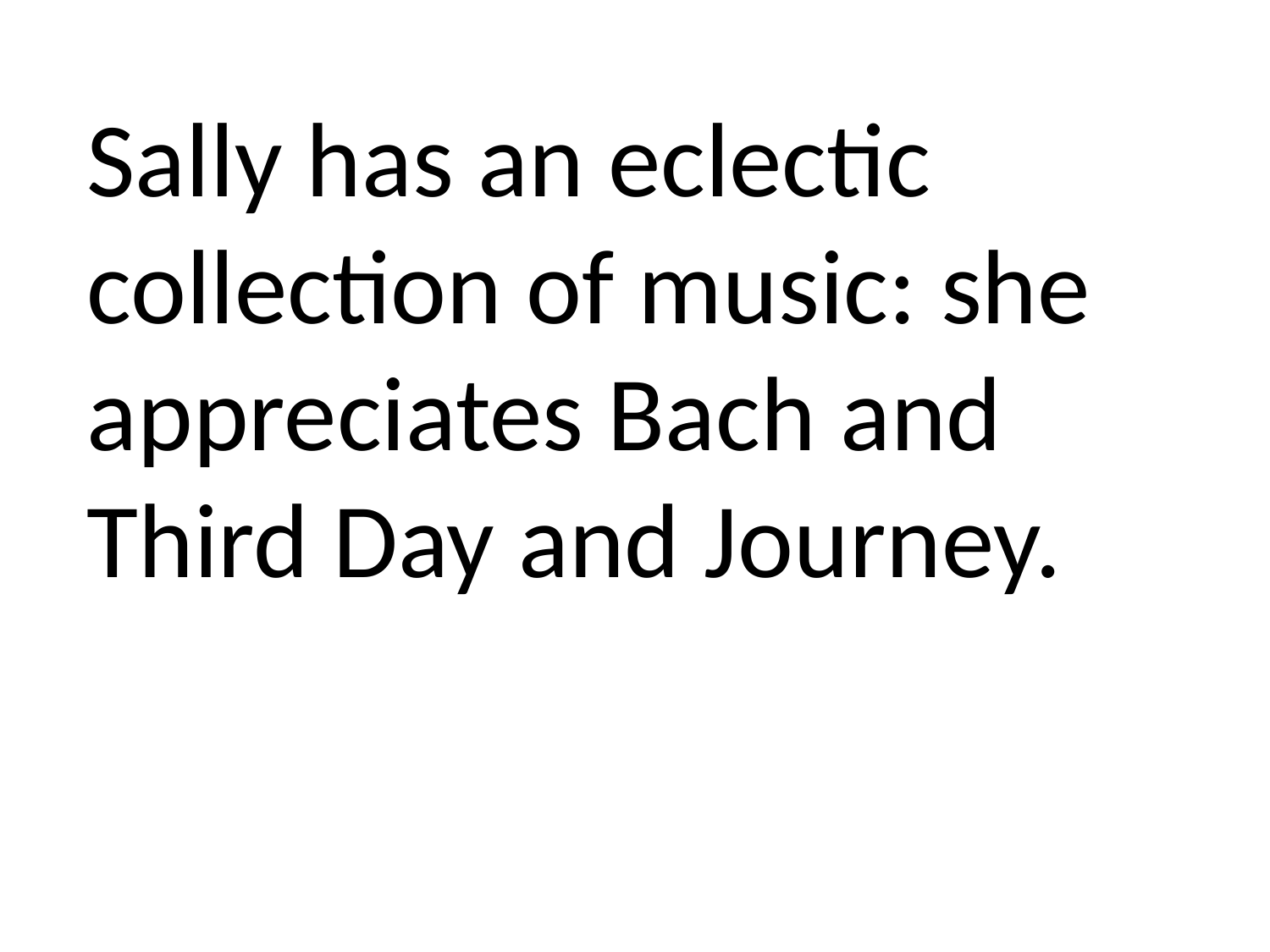

Sally has an eclectic collection of music: she appreciates Bach and Third Day and Journey.